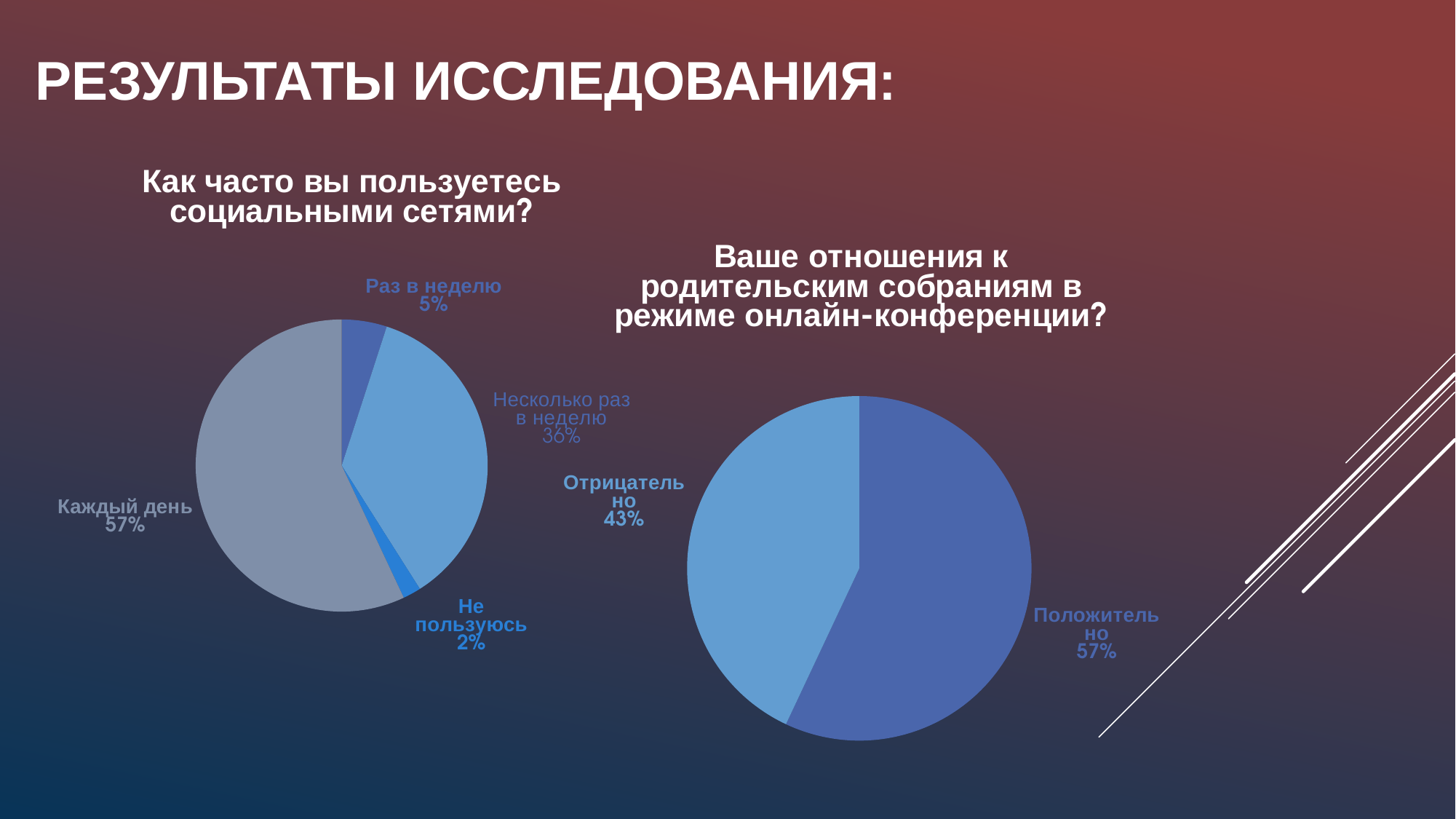

Результаты исследования:

### Chart: Как часто вы пользуетесь социальными сетями?

| Category | Как часто вы пользуетесь социальными сетями? |
|---|---|
| Раз в неделю | 0.05 |
| Несколько раз в неделю | 0.36 |
| Не пользуюсь | 0.02 |
| Каждый день | 0.57 |

### Chart:

| Category | Ваше отношения к родительским собраниям в режиме онлайн-конференции? |
|---|---|
| Положительно | 0.57 |
| Отрицательно | 0.43 |